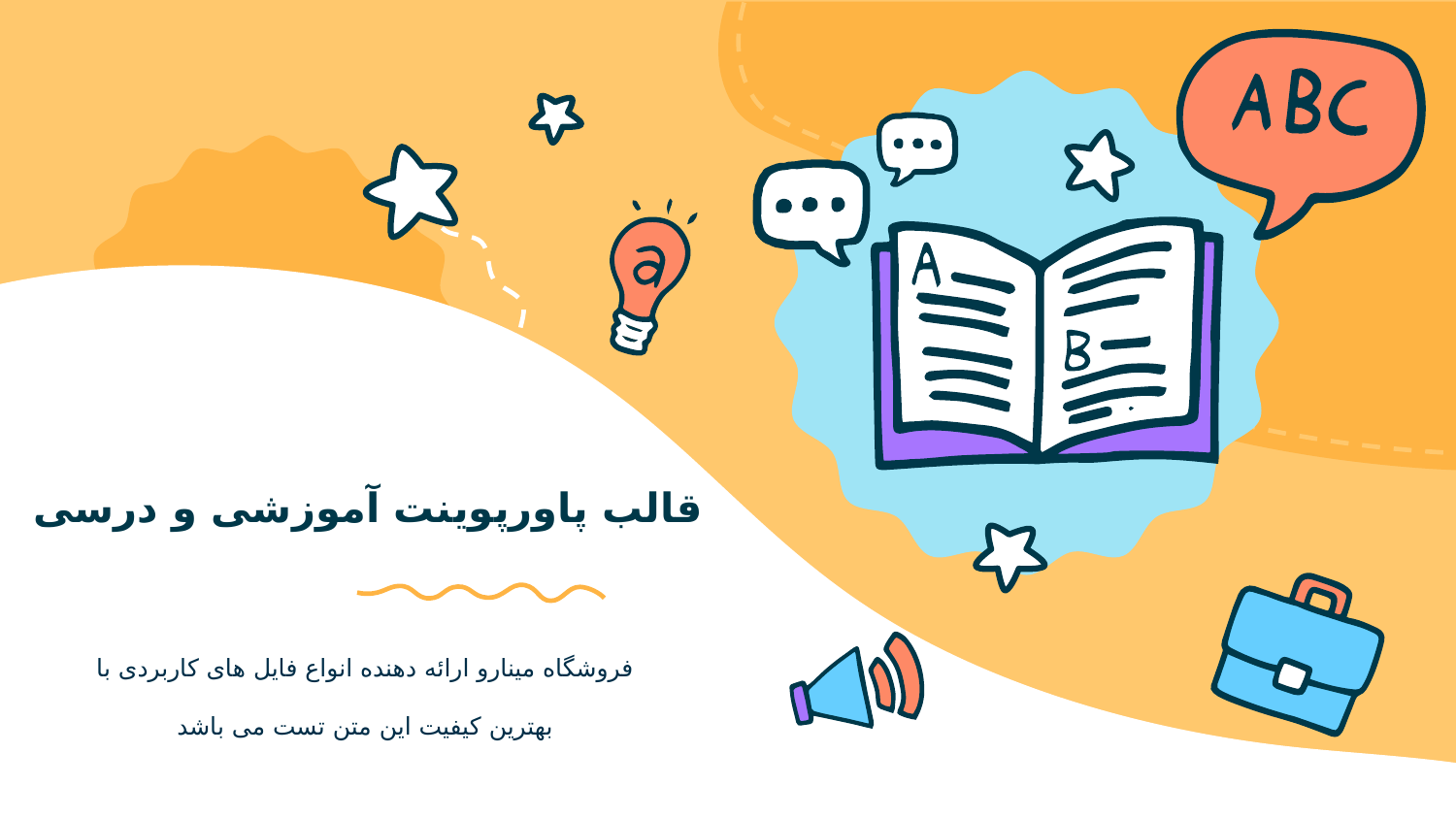

قالب پاورپوینت آموزشی و درسی

فروشگاه مینارو ارائه دهنده انواع فایل های کاربردی با بهترین کیفیت این متن تست می باشد